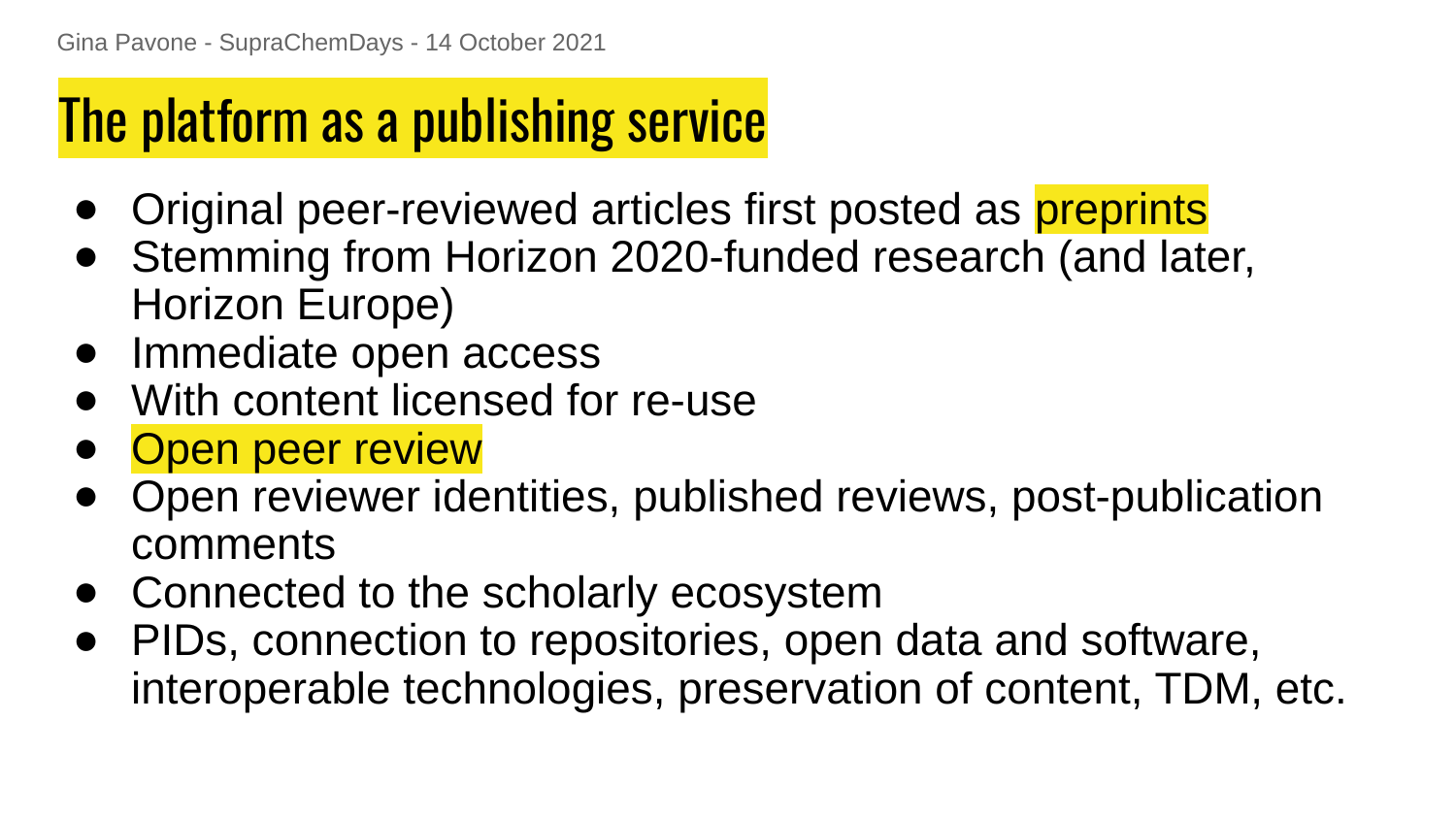

The platform as a publishing service
Original peer-reviewed articles first posted as preprints
Stemming from Horizon 2020-funded research (and later, Horizon Europe)
Immediate open access
With content licensed for re-use
Open peer review
Open reviewer identities, published reviews, post-publication comments
Connected to the scholarly ecosystem
PIDs, connection to repositories, open data and software, interoperable technologies, preservation of content, TDM, etc.